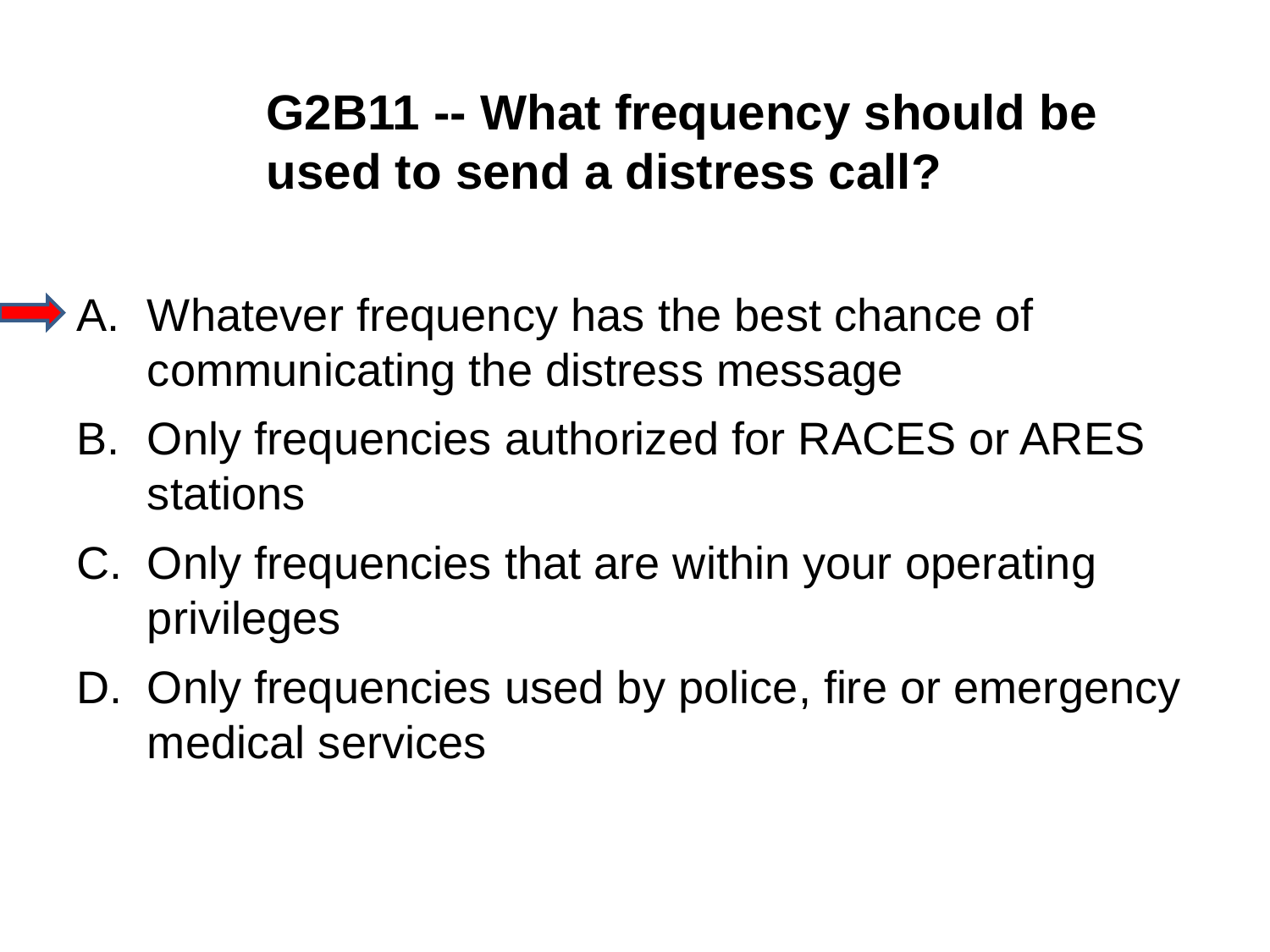

G2B11 -- What frequency should be used to send a distress call?
A.	Whatever frequency has the best chance of communicating the distress message
B.	Only frequencies authorized for RACES or ARES stations
C.	Only frequencies that are within your operating privileges
D.	Only frequencies used by police, fire or emergency medical services